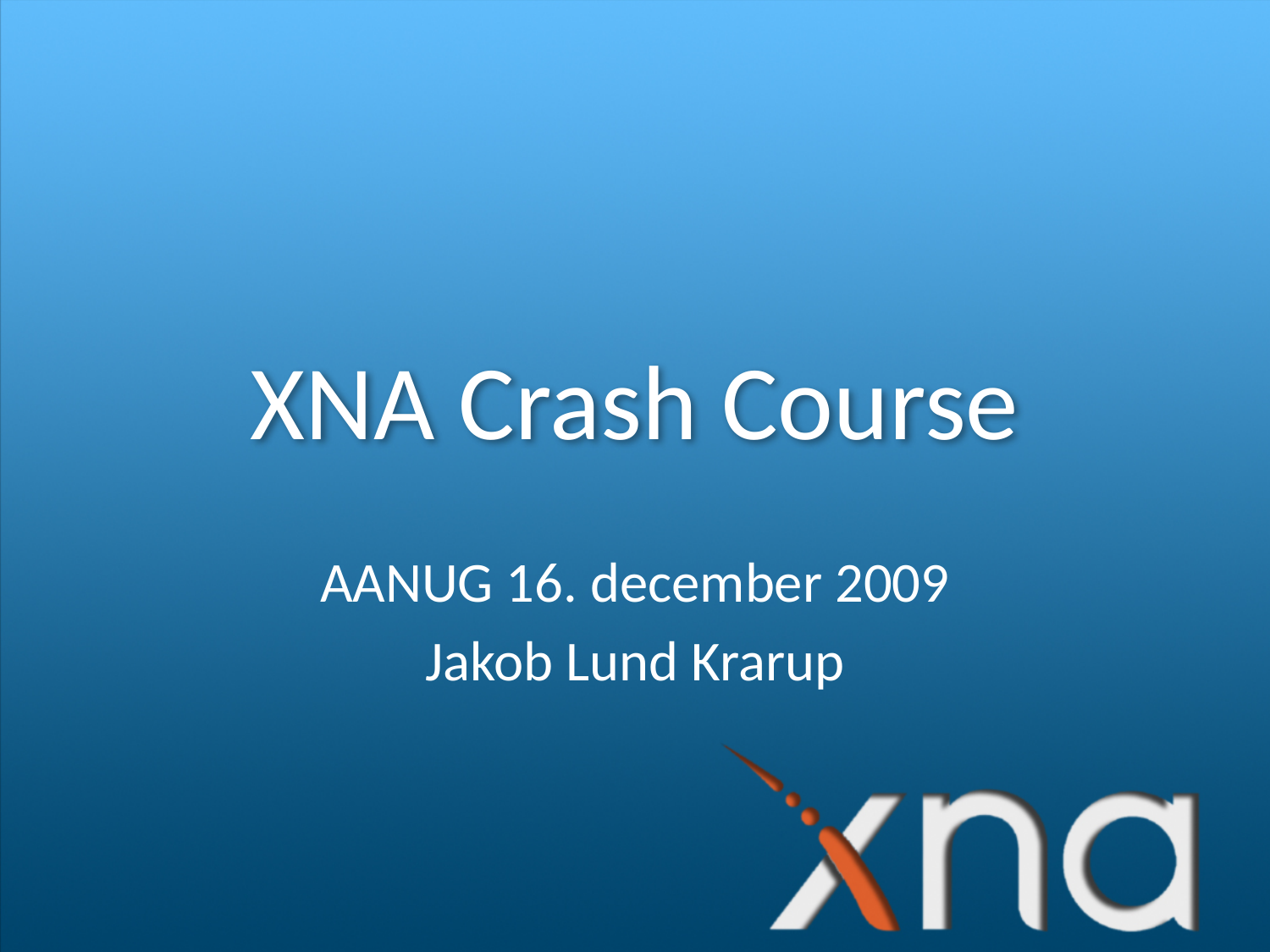

# XNA Crash Course
AANUG 16. december 2009
Jakob Lund Krarup